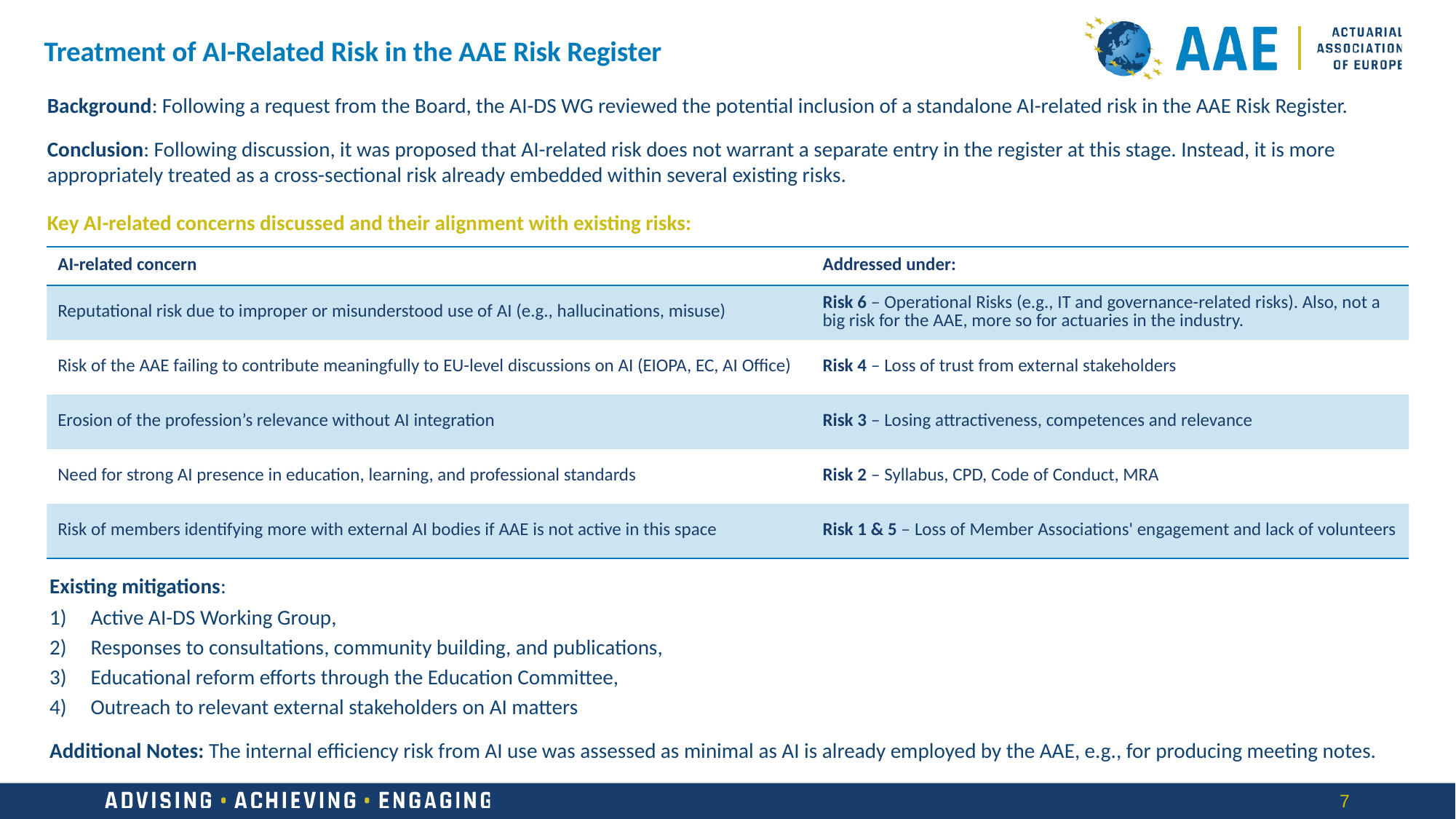

Treatment of AI-Related Risk in the AAE Risk Register
Background: Following a request from the Board, the AI-DS WG reviewed the potential inclusion of a standalone AI-related risk in the AAE Risk Register.
Conclusion: Following discussion, it was proposed that AI-related risk does not warrant a separate entry in the register at this stage. Instead, it is more appropriately treated as a cross-sectional risk already embedded within several existing risks.
Key AI-related concerns discussed and their alignment with existing risks:
| AI-related concern | Addressed under: |
| --- | --- |
| Reputational risk due to improper or misunderstood use of AI (e.g., hallucinations, misuse) | Risk 6 – Operational Risks (e.g., IT and governance-related risks). Also, not a big risk for the AAE, more so for actuaries in the industry. |
| Risk of the AAE failing to contribute meaningfully to EU-level discussions on AI (EIOPA, EC, AI Office) | Risk 4 – Loss of trust from external stakeholders |
| Erosion of the profession’s relevance without AI integration | Risk 3 – Losing attractiveness, competences and relevance |
| Need for strong AI presence in education, learning, and professional standards | Risk 2 – Syllabus, CPD, Code of Conduct, MRA |
| Risk of members identifying more with external AI bodies if AAE is not active in this space | Risk 1 & 5 – Loss of Member Associations' engagement and lack of volunteers |
Existing mitigations:
Active AI-DS Working Group,
Responses to consultations, community building, and publications,
Educational reform efforts through the Education Committee,
Outreach to relevant external stakeholders on AI matters
Additional Notes: The internal efficiency risk from AI use was assessed as minimal as AI is already employed by the AAE, e.g., for producing meeting notes.
7